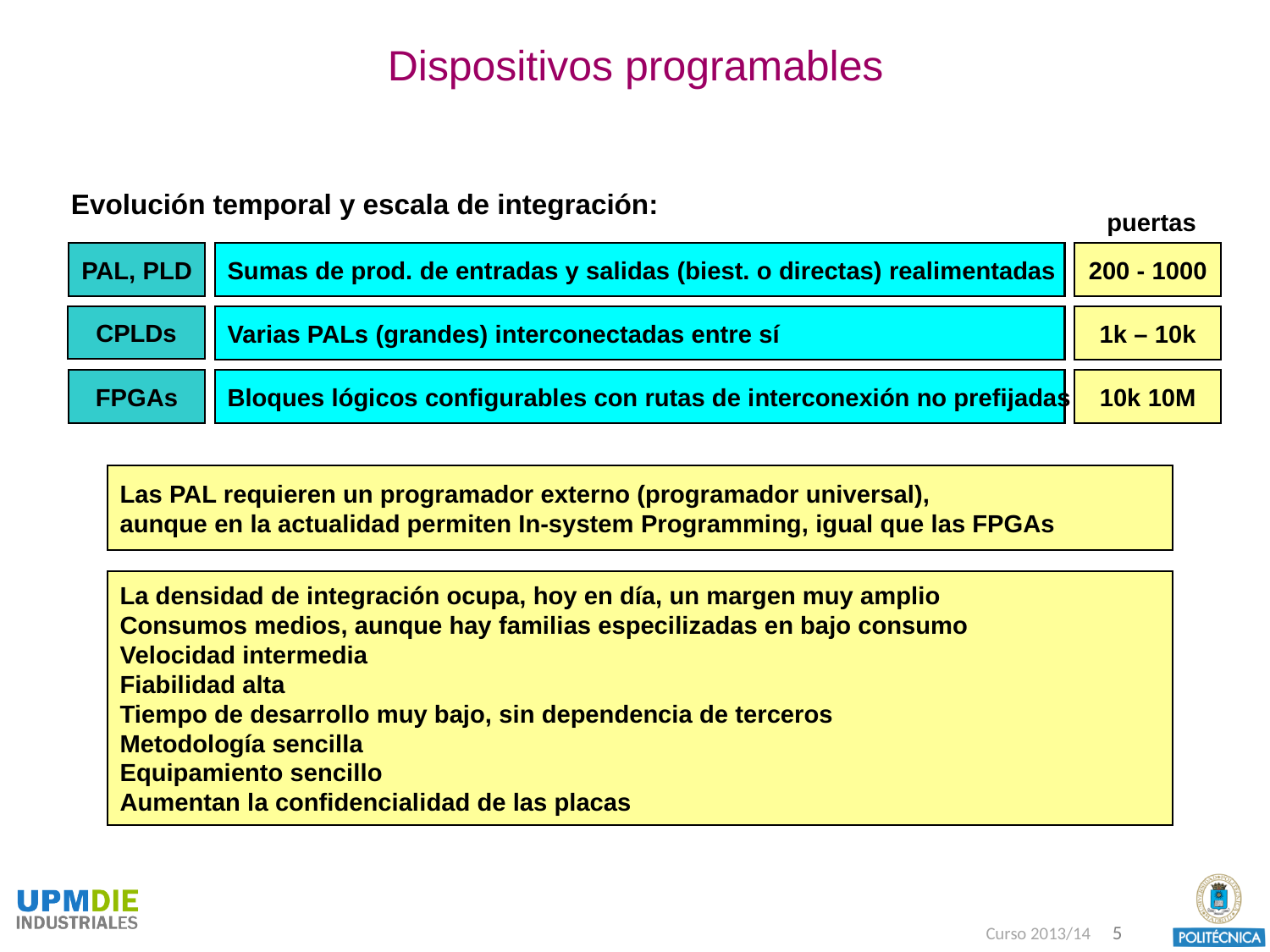

# Dispositivos programables
Evolución temporal y escala de integración:
puertas
PAL, PLD
Sumas de prod. de entradas y salidas (biest. o directas) realimentadas
200 - 1000
CPLDs
Varias PALs (grandes) interconectadas entre sí
1k – 10k
FPGAs
Bloques lógicos configurables con rutas de interconexión no prefijadas
10k 10M
Las PAL requieren un programador externo (programador universal),
aunque en la actualidad permiten In-system Programming, igual que las FPGAs
La densidad de integración ocupa, hoy en día, un margen muy amplio
Consumos medios, aunque hay familias especilizadas en bajo consumo
Velocidad intermedia
Fiabilidad alta
Tiempo de desarrollo muy bajo, sin dependencia de terceros
Metodología sencilla
Equipamiento sencillo
Aumentan la confidencialidad de las placas